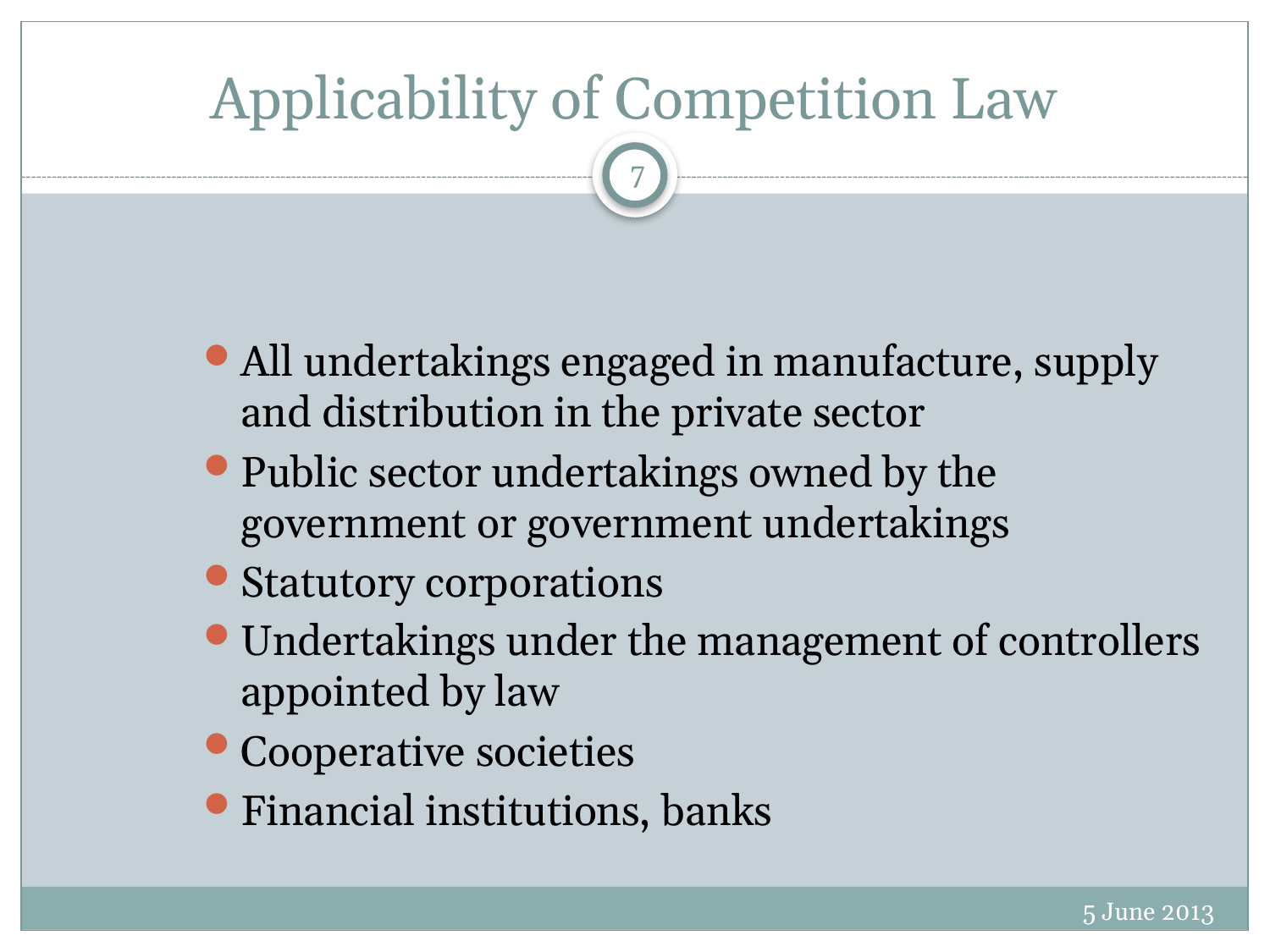

# Applicability of Competition Law
7
All undertakings engaged in manufacture, supply and distribution in the private sector
Public sector undertakings owned by the government or government undertakings
Statutory corporations
Undertakings under the management of controllers appointed by law
Cooperative societies
Financial institutions, banks

5 June 2013